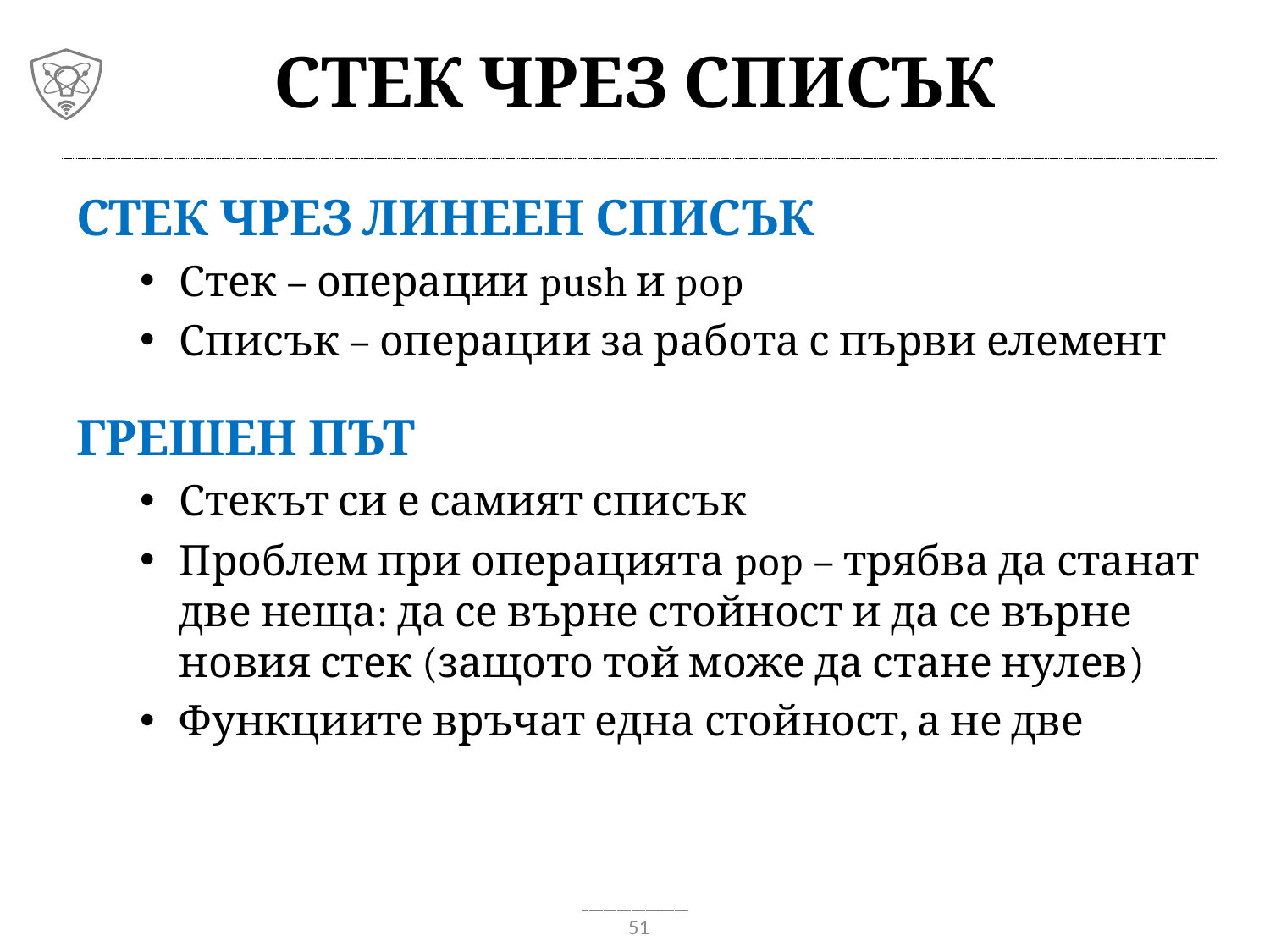

# Стек чрез списък
Стек чрез линеен списък
Стек – операции push и pop
Списък – операции за работа с първи елемент
Грешен път
Стекът си е самият списък
Проблем при операцията pop – трябва да станат две неща: да се върне стойност и да се върне новия стек (защото той може да стане нулев)
Функциите връчат една стойност, а не две

51